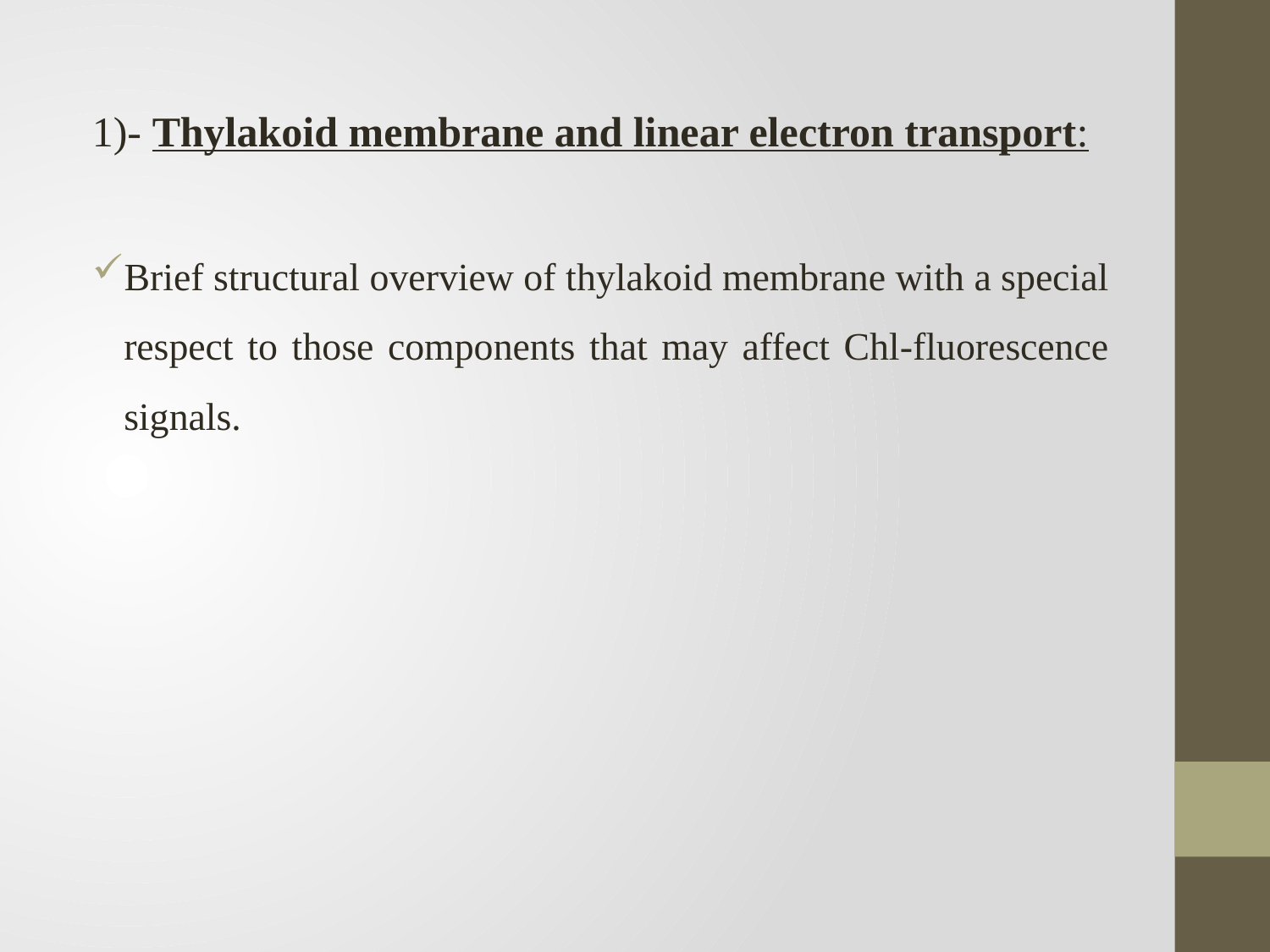

# 1)- Thylakoid membrane and linear electron transport:
Brief structural overview of thylakoid membrane with a special respect to those components that may affect Chl-fluorescence signals.